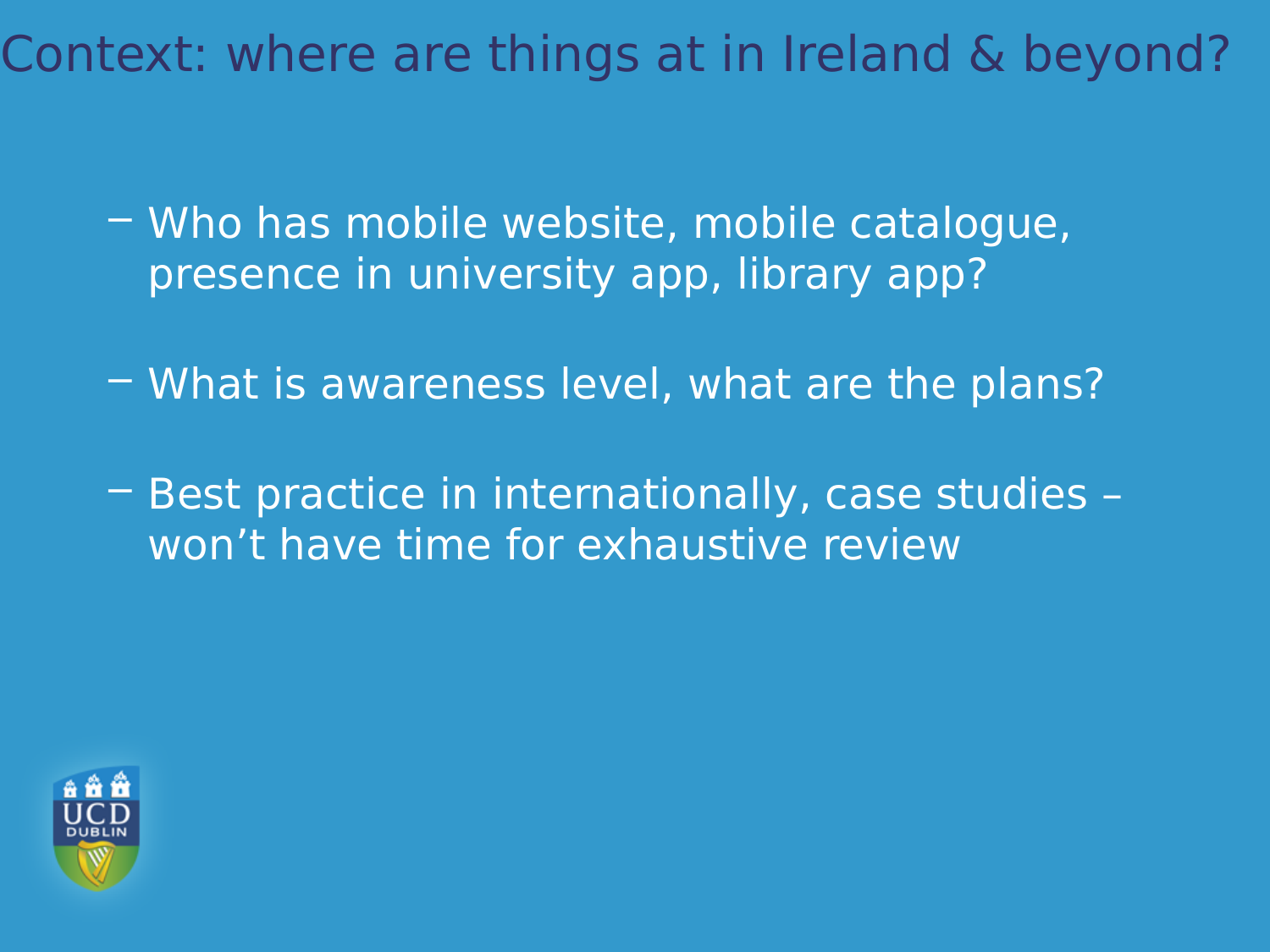

# Context: where are things at in Ireland & beyond?
Who has mobile website, mobile catalogue, presence in university app, library app?
What is awareness level, what are the plans?
Best practice in internationally, case studies – won’t have time for exhaustive review